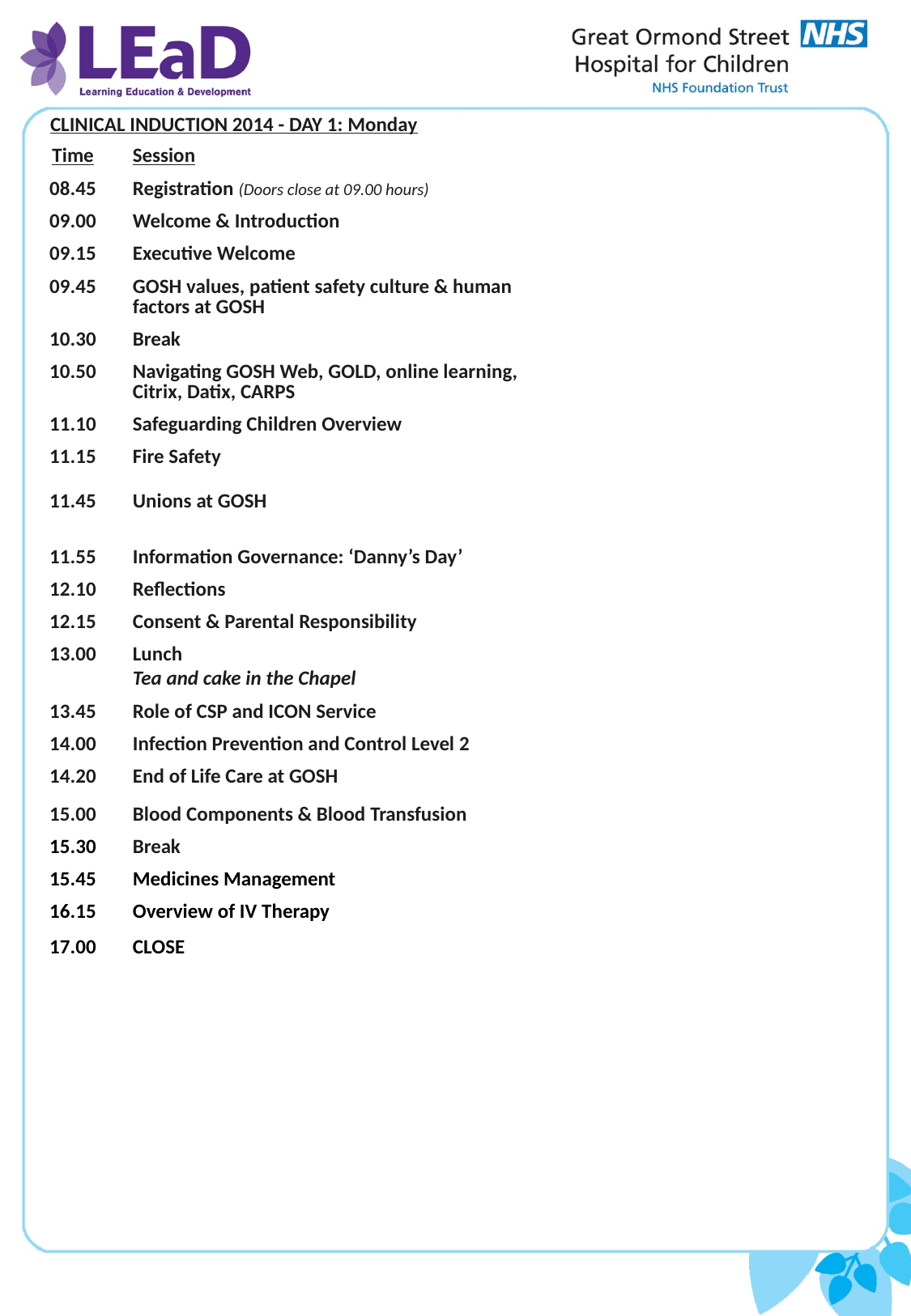

CLINICAL INDUCTION 2014 - DAY 1: Monday
| Time | Session |  |  |
| --- | --- | --- | --- |
| 08.45 | Registration (Doors close at 09.00 hours) |  |  |
| 09.00 | Welcome & Introduction |  |  |
| 09.15 | Executive Welcome |  |  |
| 09.45 | GOSH values, patient safety culture & human factors at GOSH |  |  |
| 10.30 | Break |  |  |
| 10.50 | Navigating GOSH Web, GOLD, online learning, Citrix, Datix, CARPS |  |  |
| 11.10 | Safeguarding Children Overview |  |  |
| 11.15 | Fire Safety |  |  |
| 11.45 | Unions at GOSH |  |  |
| 11.55 | Information Governance: ‘Danny’s Day’ |  |  |
| 12.10 | Reflections |  |  |
| 12.15 | Consent & Parental Responsibility |  |  |
| 13.00 | Lunch Tea and cake in the Chapel |  |  |
| 13.45 | Role of CSP and ICON Service |  |  |
| 14.00 | Infection Prevention and Control Level 2 |  |  |
| 14.20 | End of Life Care at GOSH |  |  |
| 15.00 | Blood Components & Blood Transfusion |  |  |
| 15.30 | Break |  |  |
| 15.45 | Medicines Management |  |  |
| 16.15 | Overview of IV Therapy |  |  |
| 17.00 | CLOSE |  |  |